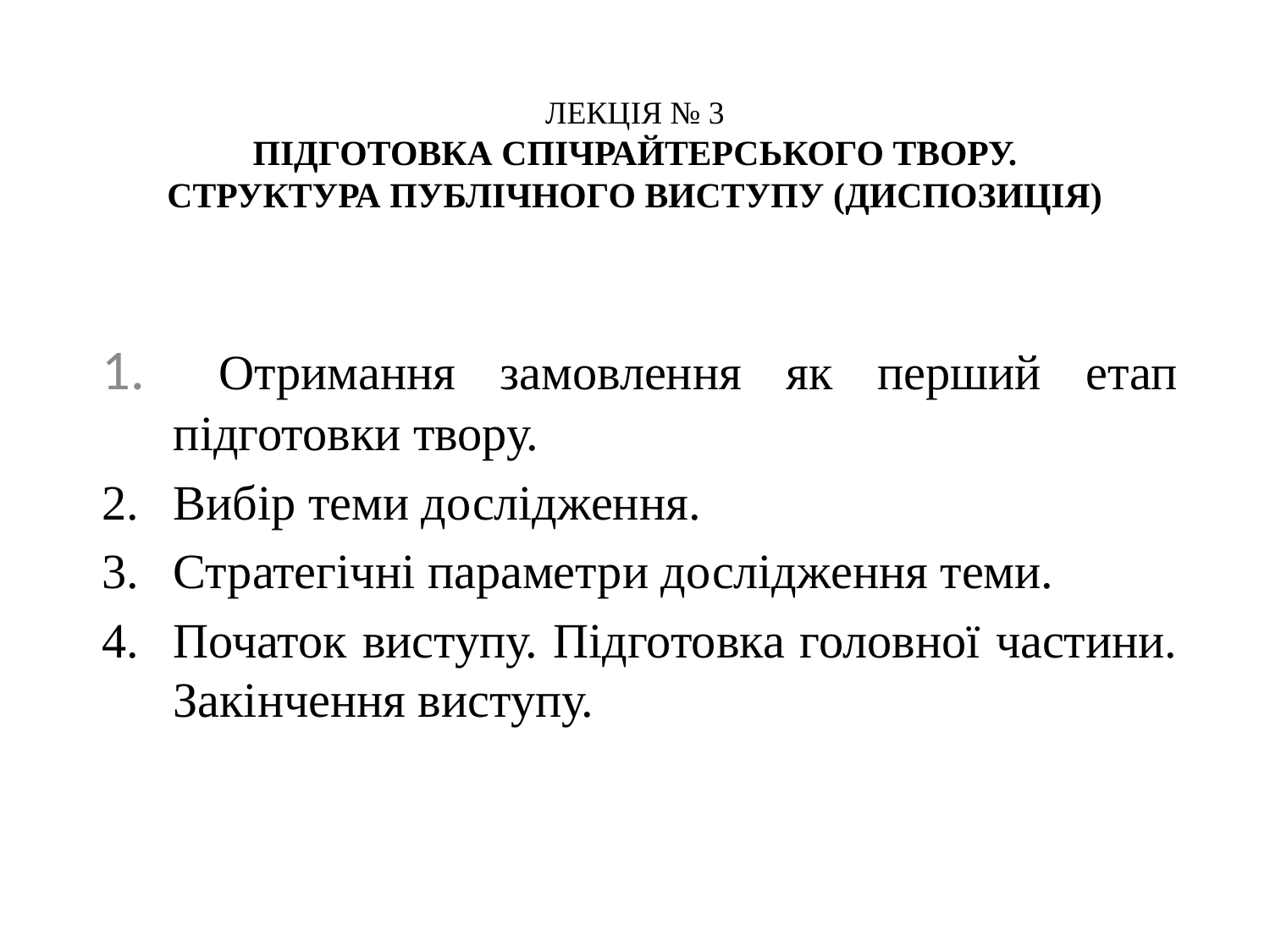

# ЛЕКЦІЯ № 3 ПІДГОТОВКА СПІЧРАЙТЕРСЬКОГО ТВОРУ. СТРУКТУРА ПУБЛІЧНОГО ВИСТУПУ (ДИСПОЗИЦІЯ)
 Отримання замовлення як перший етап підготовки твору.
Вибір теми дослідження.
Стратегічні параметри дослідження теми.
Початок виступу. Підготовка головної частини. Закінчення виступу.